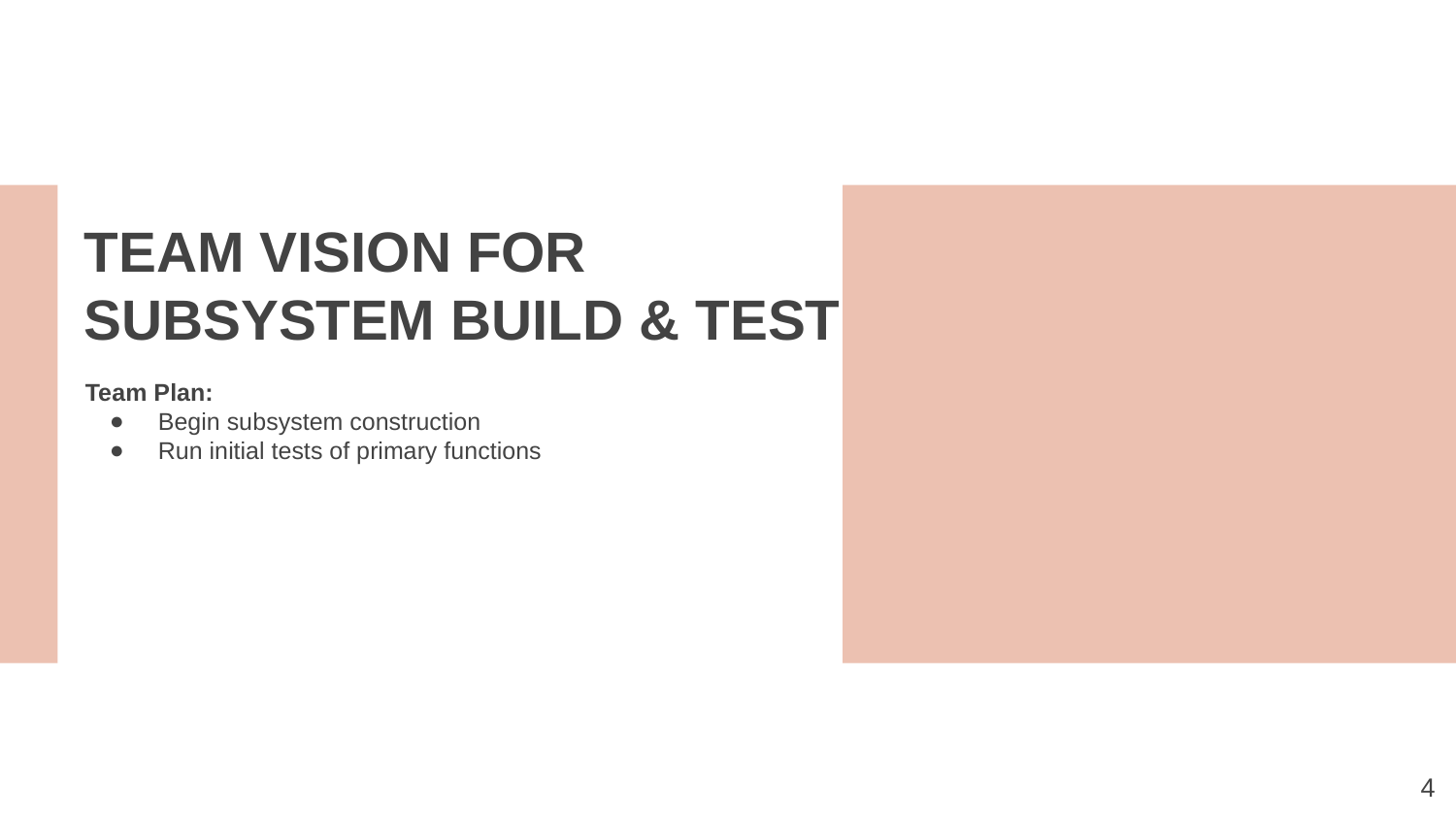

# TEAM VISION FOR SUBSYSTEM BUILD & TEST

Team Plan:
Begin subsystem construction
Run initial tests of primary functions

4